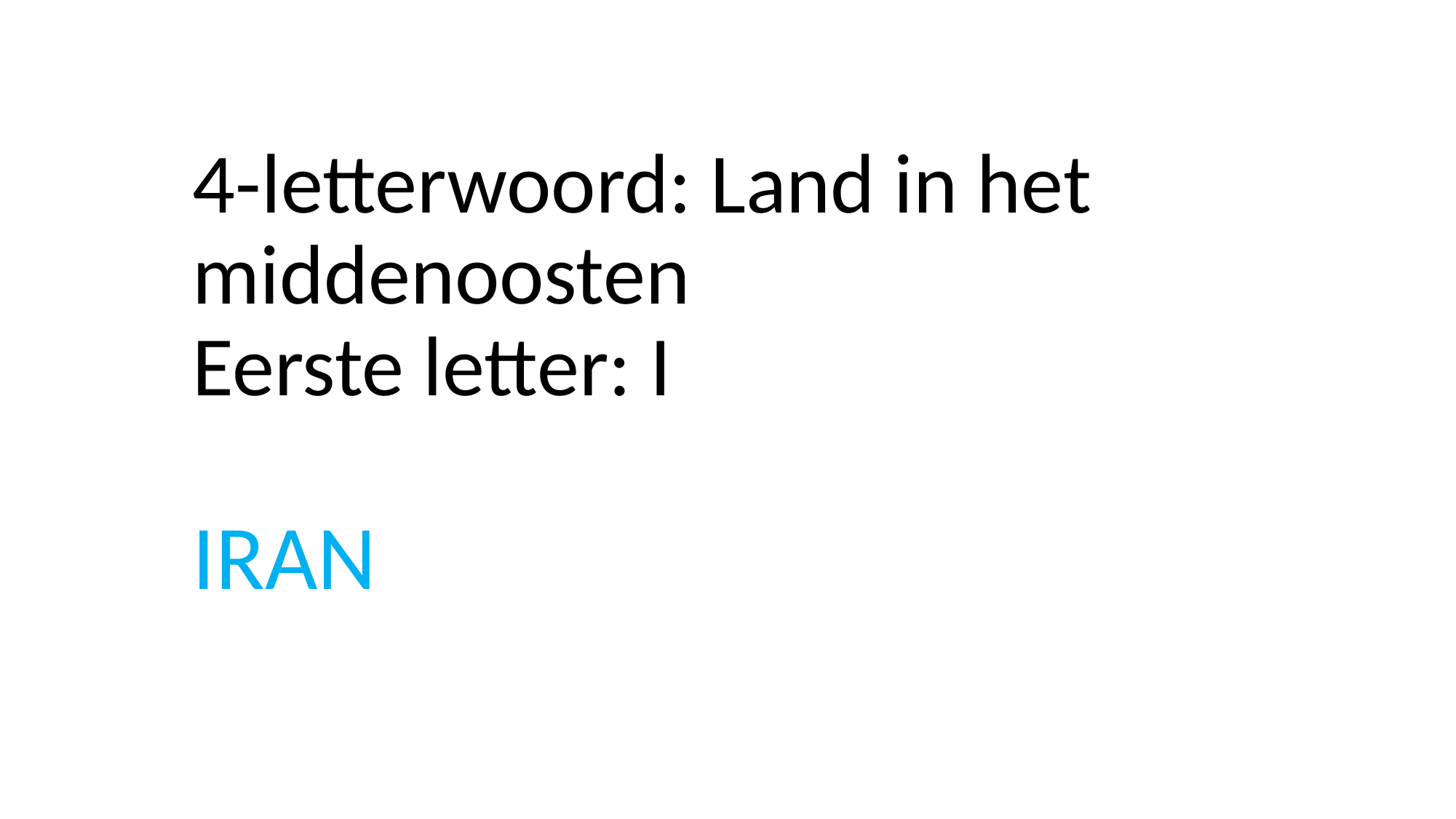

# 4-letterwoord: Land in het middenoosten Eerste letter: I
IRAN